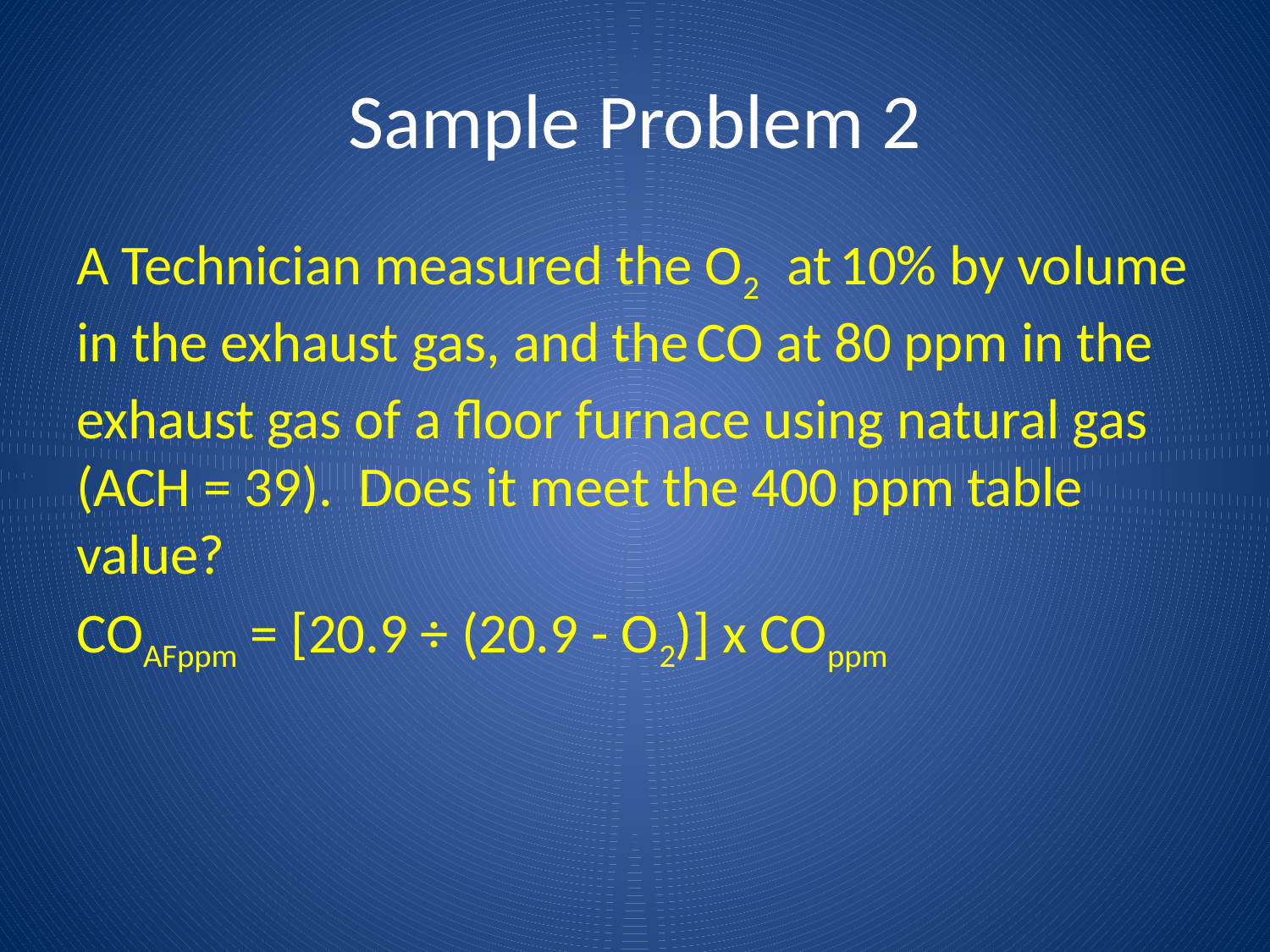

# Sample Problem 2
A Technician measured the O2   at 10% by volume in the exhaust gas, and the CO at 80 ppm in the exhaust gas of a floor furnace using natural gas (ACH = 39).  Does it meet the 400 ppm table value?
COAFppm = [20.9 ÷ (20.9 - O2)] x COppm